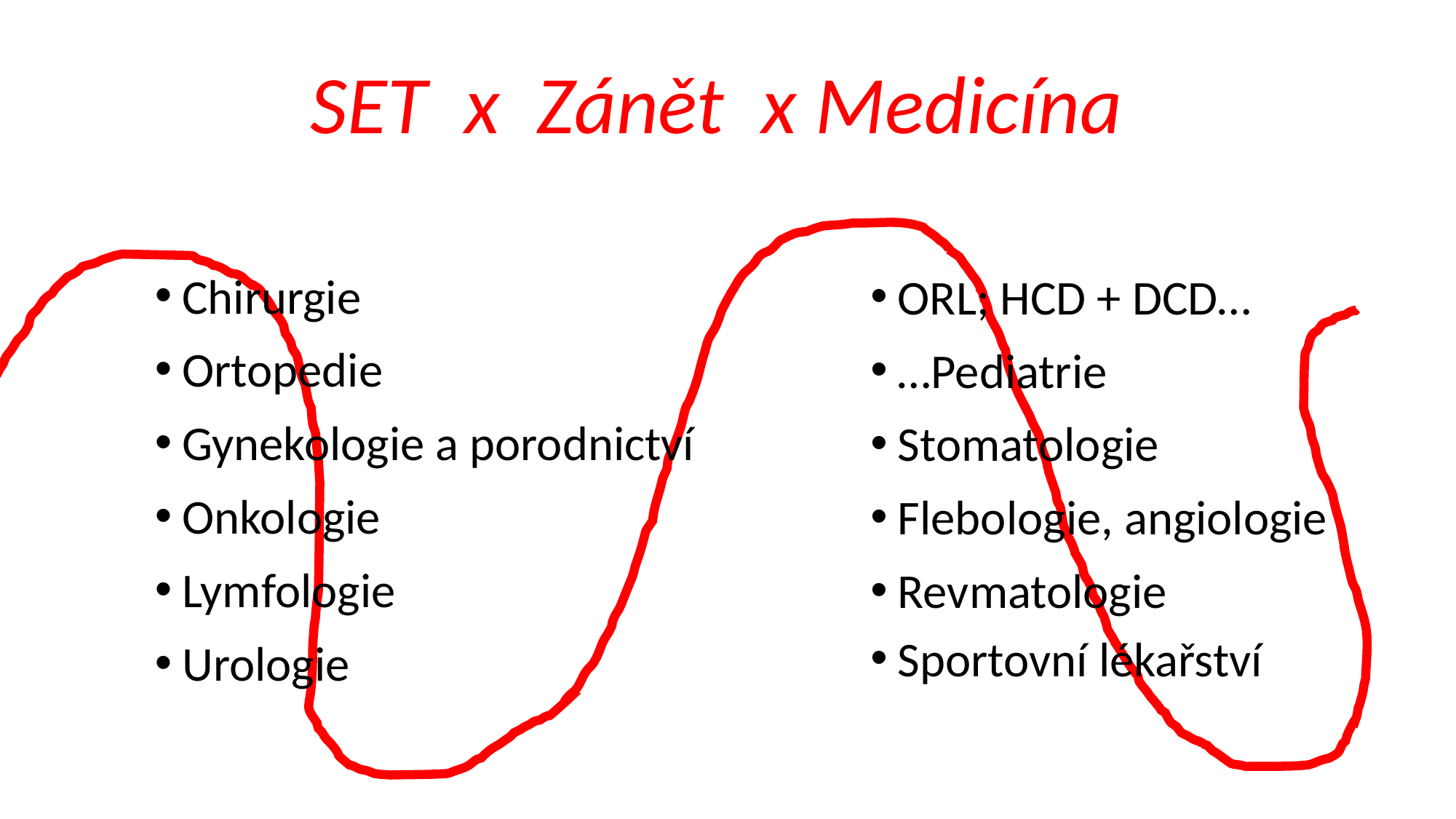

# SET  x  Zánět  x Medicína

Chirurgie
Ortopedie
Gynekologie a porodnictví
Onkologie
Lymfologie
Urologie

ORL; HCD + DCD…
…Pediatrie
Stomatologie
Flebologie, angiologie
Revmatologie
Sportovní lékařství